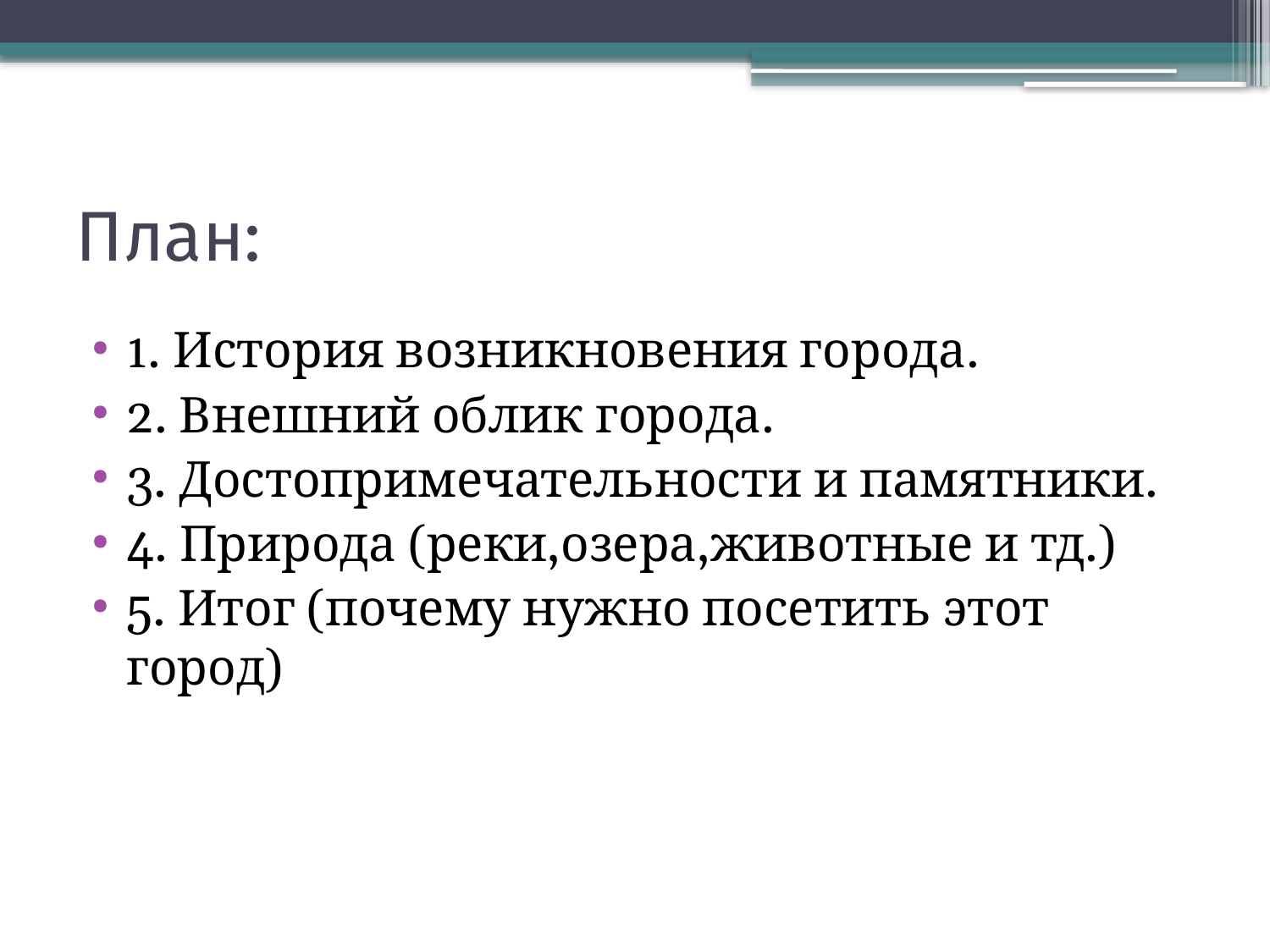

# План:
1. История возникновения города.
2. Внешний облик города.
3. Достопримечательности и памятники.
4. Природа (реки,озера,животные и тд.)
5. Итог (почему нужно посетить этот город)